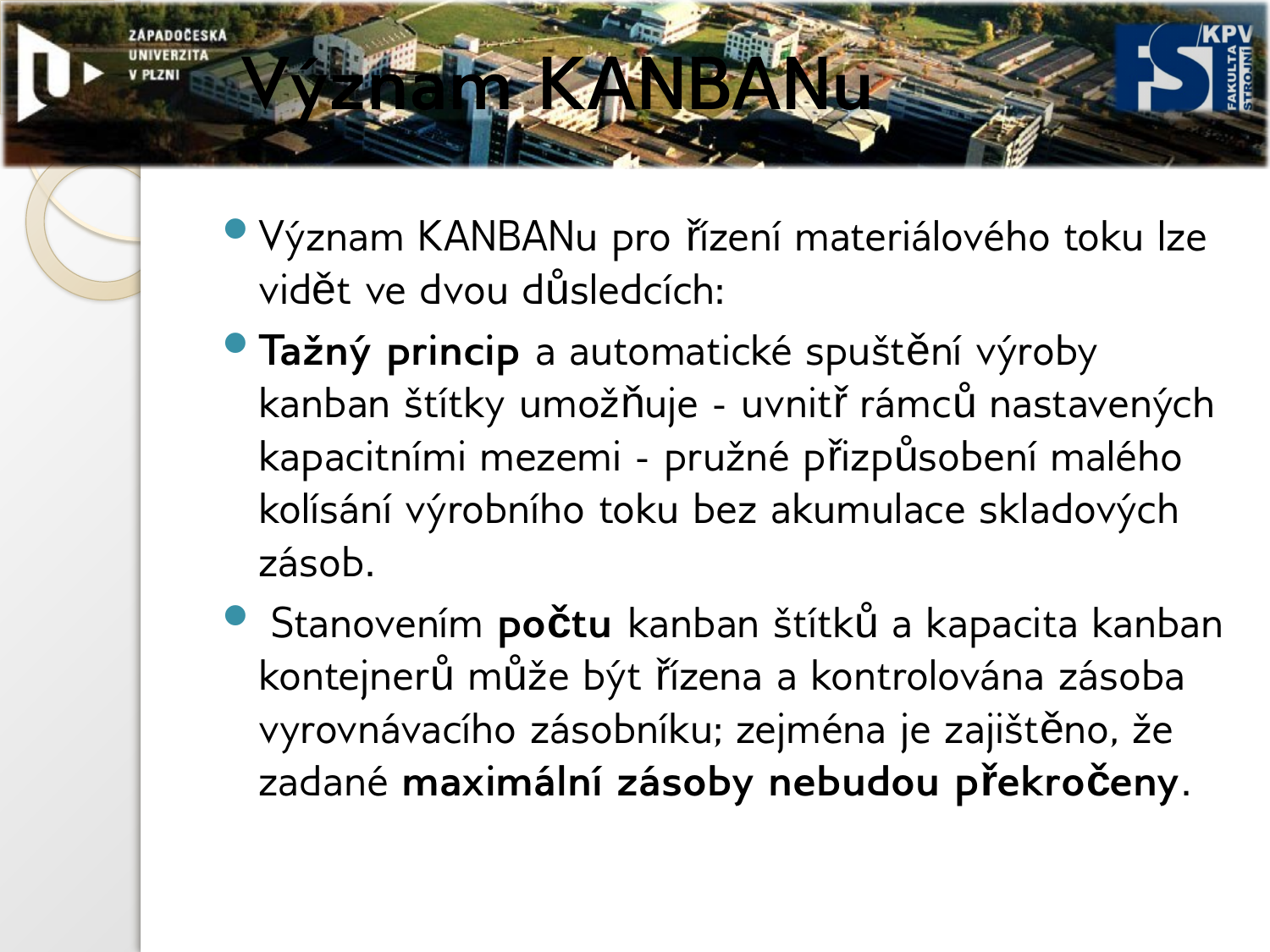

# Význam KANBANu
Význam KANBANu pro řízení materiálového toku lze vidět ve dvou důsledcích:
Tažný princip a automatické spuštění výroby kanban štítky umožňuje - uvnitř rámců nastavených kapacitními mezemi - pružné přizpůsobení malého kolísání výrobního toku bez akumulace skladových zásob.
 Stanovením počtu kanban štítků a kapacita kanban kontejnerů může být řízena a kontrolována zásoba vyrovnávacího zásobníku; zejména je zajištěno, že zadané maximální zásoby nebudou překročeny.